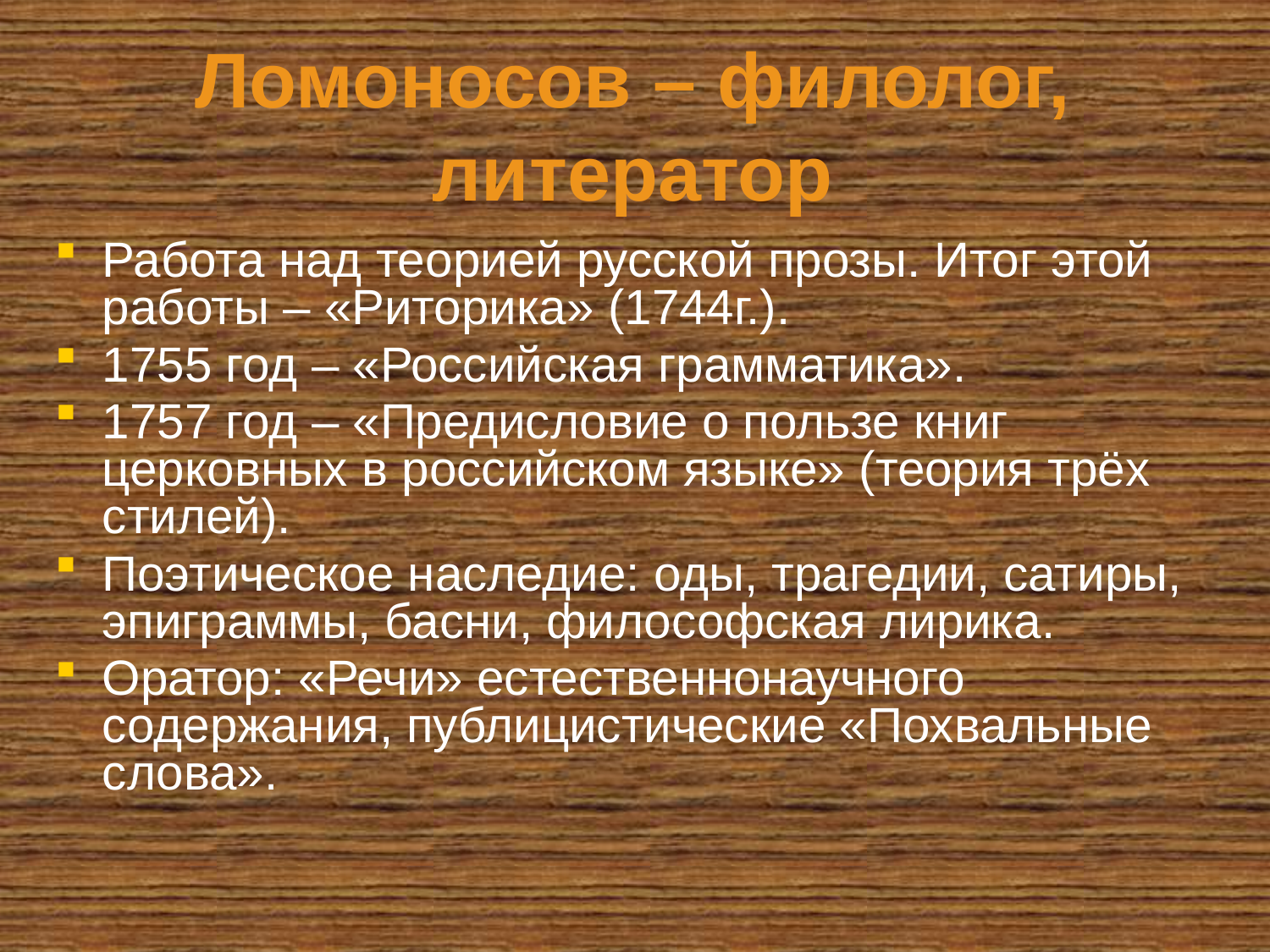

# Ломоносов – филолог, литератор
Работа над теорией русской прозы. Итог этой работы – «Риторика» (1744г.).
1755 год – «Российская грамматика».
1757 год – «Предисловие о пользе книг церковных в российском языке» (теория трёх стилей).
Поэтическое наследие: оды, трагедии, сатиры, эпиграммы, басни, философская лирика.
Оратор: «Речи» естественнонаучного содержания, публицистические «Похвальные слова».